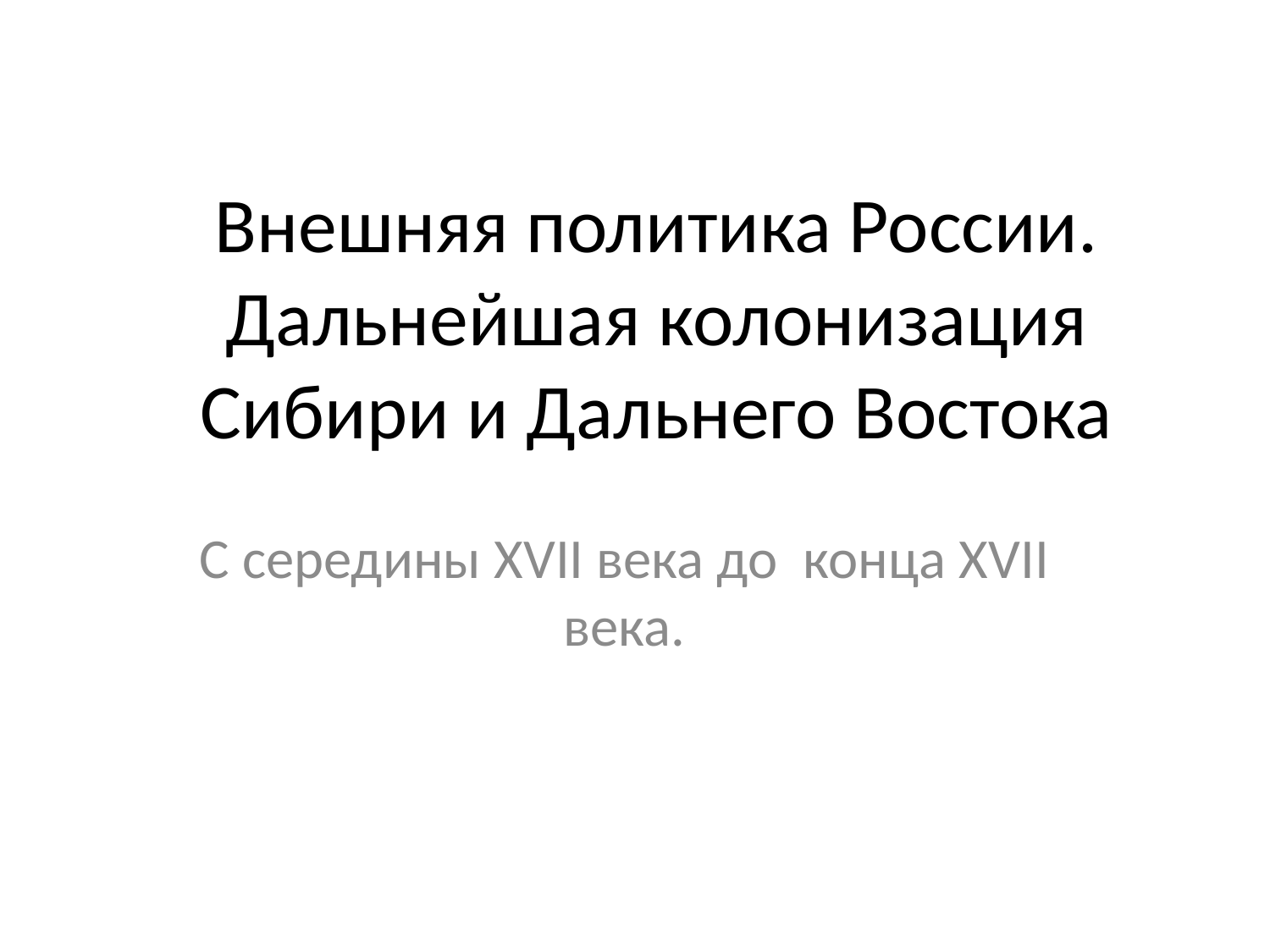

# Внешняя политика России. Дальнейшая колонизация Сибири и Дальнего Востока
С середины XVII века до  конца XVII века.